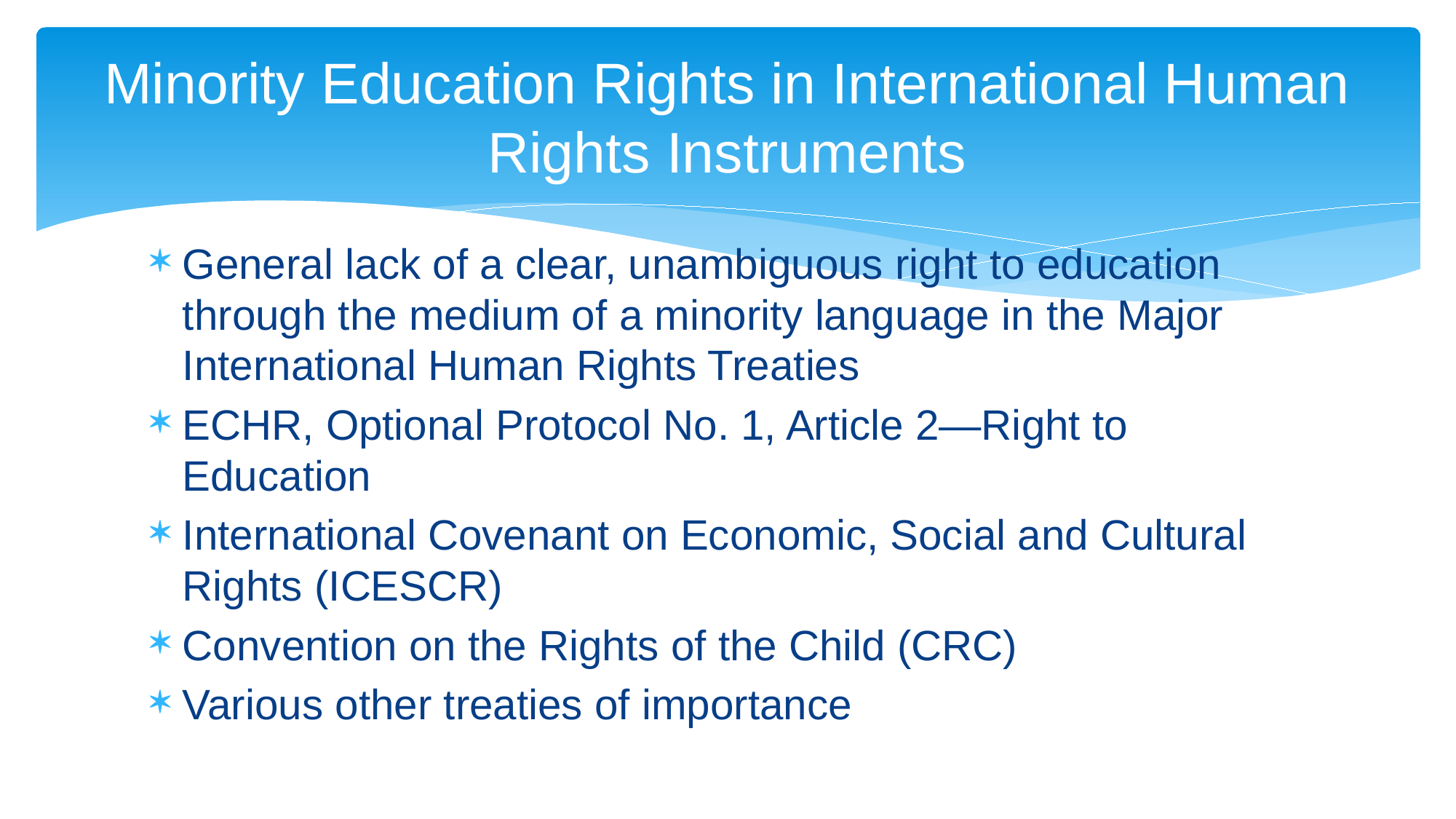

# Minority Education Rights in International Human Rights Instruments
General lack of a clear, unambiguous right to education through the medium of a minority language in the Major International Human Rights Treaties
ECHR, Optional Protocol No. 1, Article 2—Right to Education
International Covenant on Economic, Social and Cultural Rights (ICESCR)
Convention on the Rights of the Child (CRC)
Various other treaties of importance